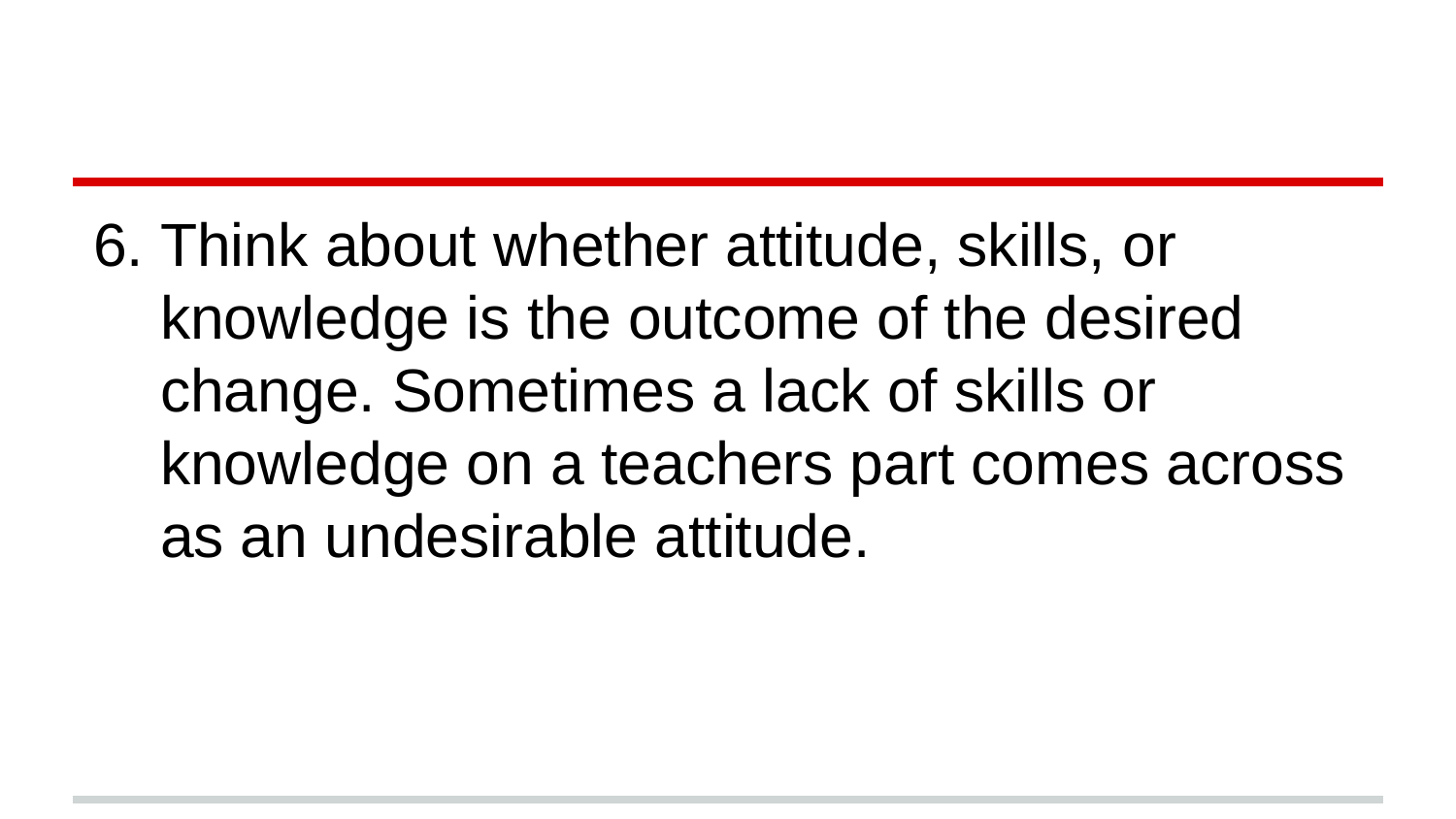

Think about whether attitude, skills, or knowledge is the outcome of the desired change. Sometimes a lack of skills or knowledge on a teachers part comes across as an undesirable attitude.